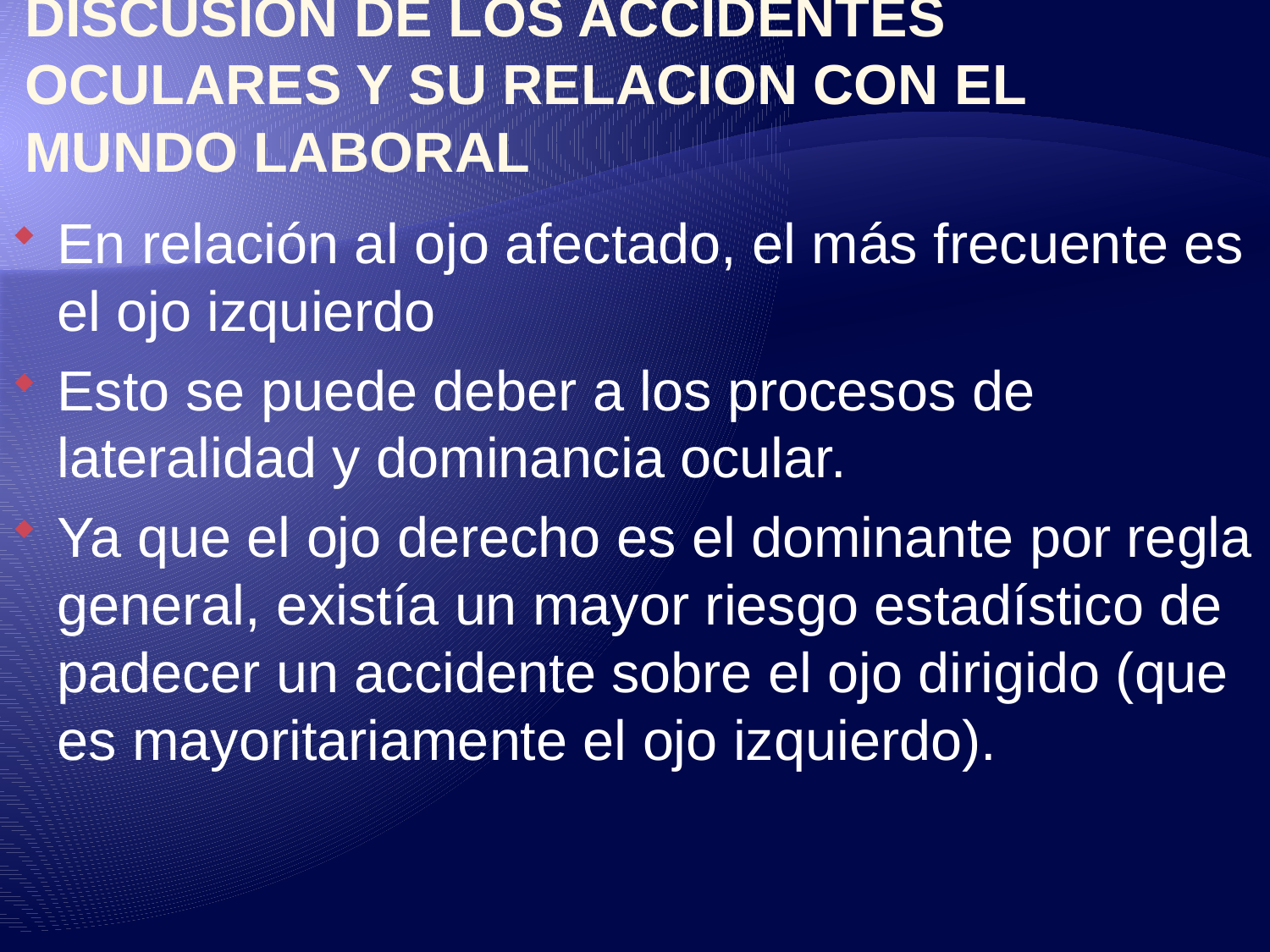

# DISCUSION DE LOS ACCIDENTES OCULARES Y SU RELACION CON EL MUNDO LABORAL

En relación al ojo afectado, el más frecuente es el ojo izquierdo
Esto se puede deber a los procesos de lateralidad y dominancia ocular.
Ya que el ojo derecho es el dominante por regla general, existía un mayor riesgo estadístico de padecer un accidente sobre el ojo dirigido (que es mayoritariamente el ojo izquierdo).